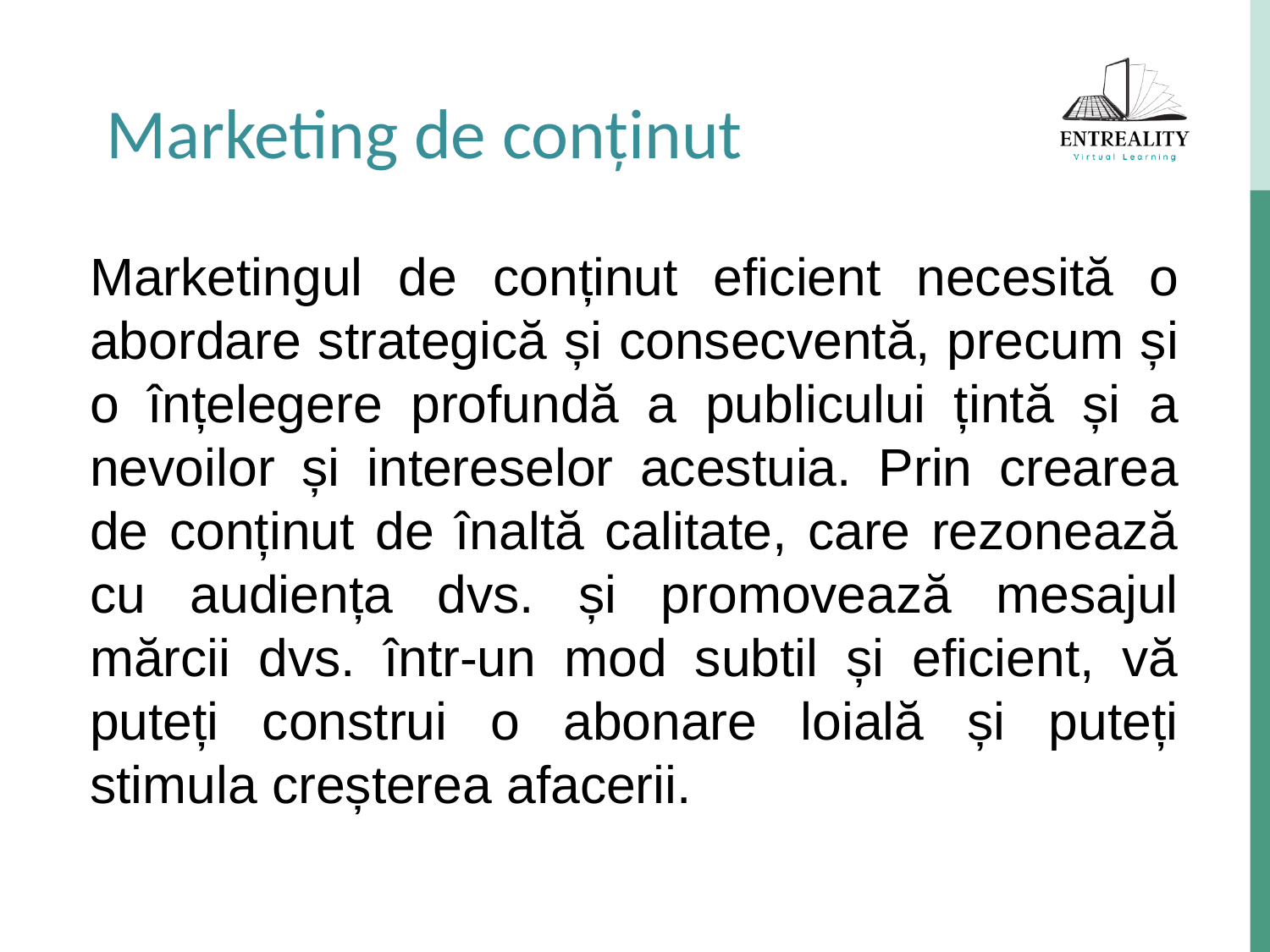

Marketing de conținut

Marketingul de conținut eficient necesită o abordare strategică și consecventă, precum și o înțelegere profundă a publicului țintă și a nevoilor și intereselor acestuia. Prin crearea de conținut de înaltă calitate, care rezonează cu audiența dvs. și promovează mesajul mărcii dvs. într-un mod subtil și eficient, vă puteți construi o abonare loială și puteți stimula creșterea afacerii.